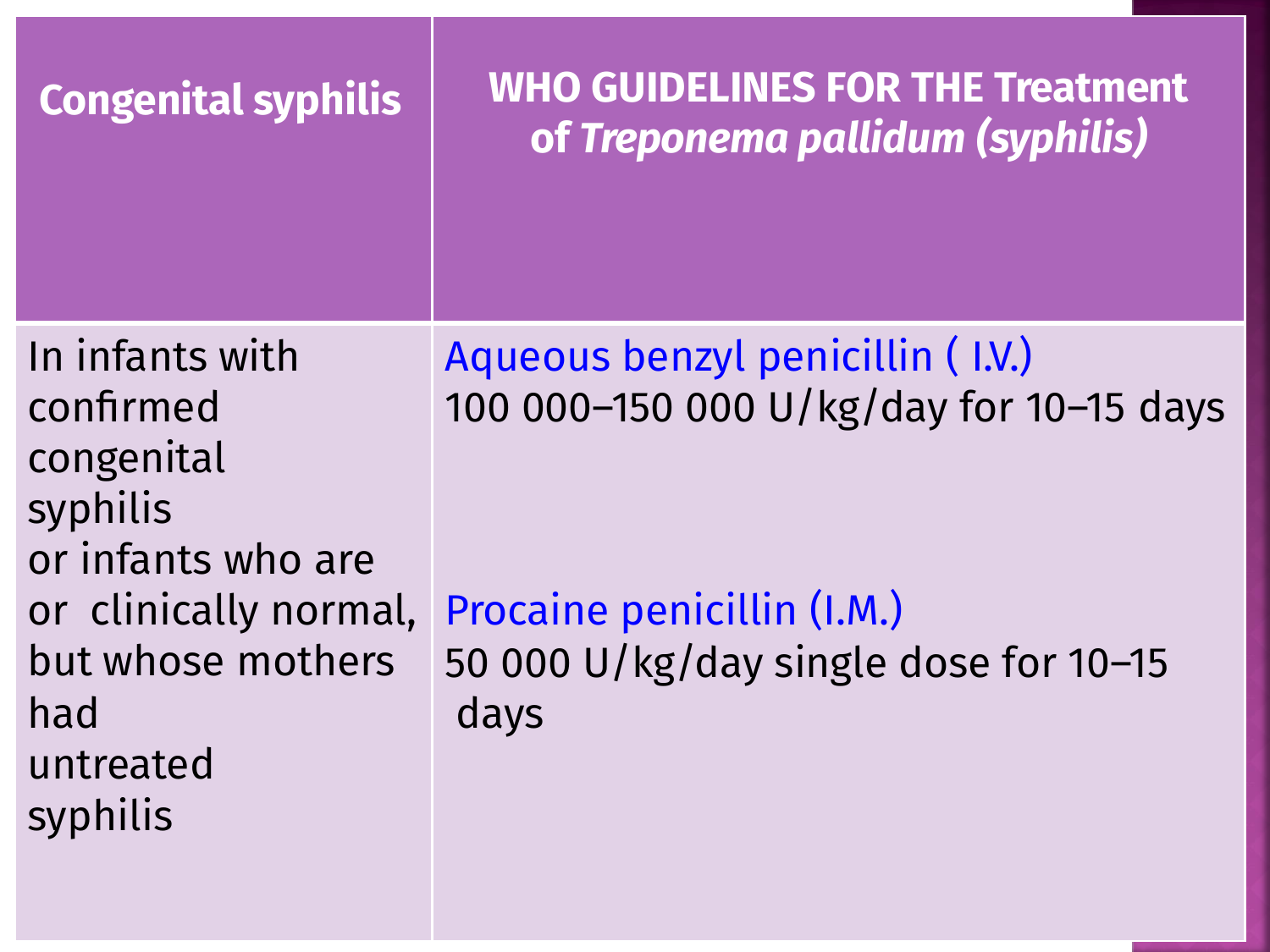

WHO GUIDELINES FOR THE Treatment
of Treponema pallidum (syphilis)
Congenital syphilis

In infants with  confirmed  congenital syphilis
or infants who are	or  clinically normal,
but whose mothers
had untreated  syphilis
Aqueous benzyl penicillin ( I.V.)
100 000–150 000 U/kg/day for 10–15 days
Procaine penicillin (I.M.)
50 000 U/kg/day single dose for 10–15  days